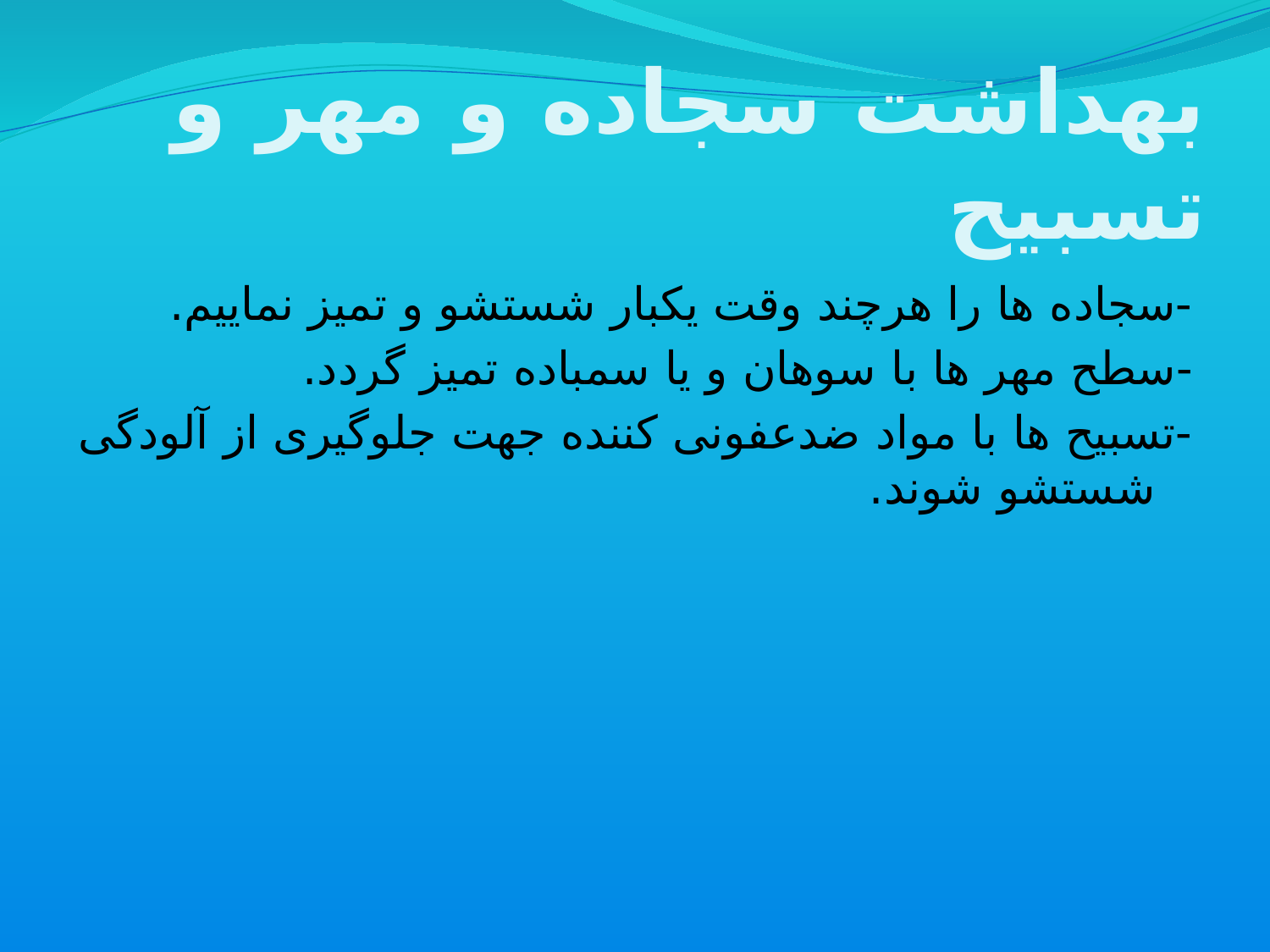

# بهداشت سجاده و مهر و تسبیح
-سجاده ها را هرچند وقت یکبار شستشو و تمیز نماییم.
-سطح مهر ها با سوهان و یا سمباده تمیز گردد.
-تسبیح ها با مواد ضدعفونی کننده جهت جلوگیری از آلودگی شستشو شوند.